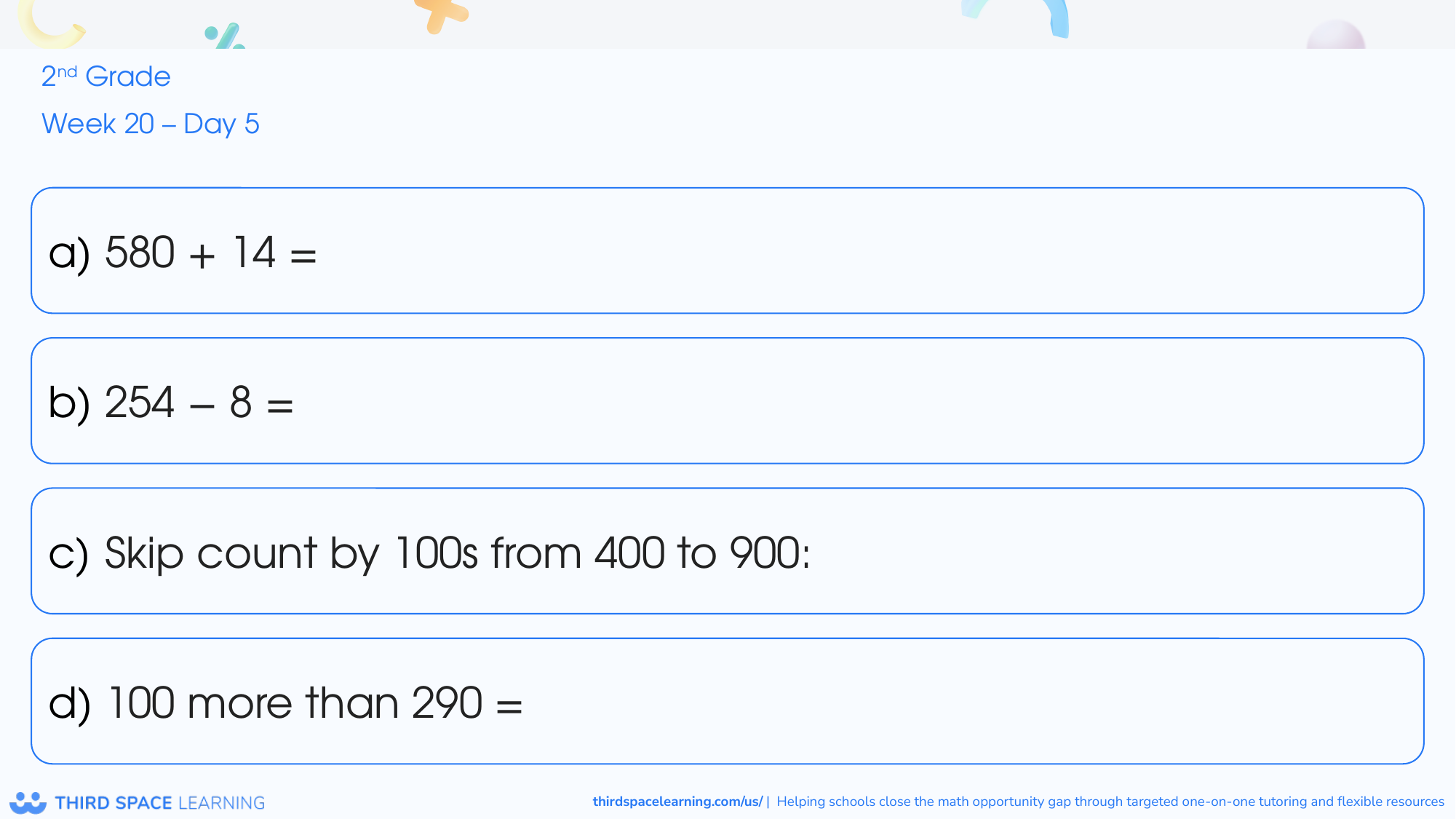

2nd Grade
Week 20 – Day 5
580 + 14 =
254 − 8 =
Skip count by 100s from 400 to 900:
100 more than 290 =